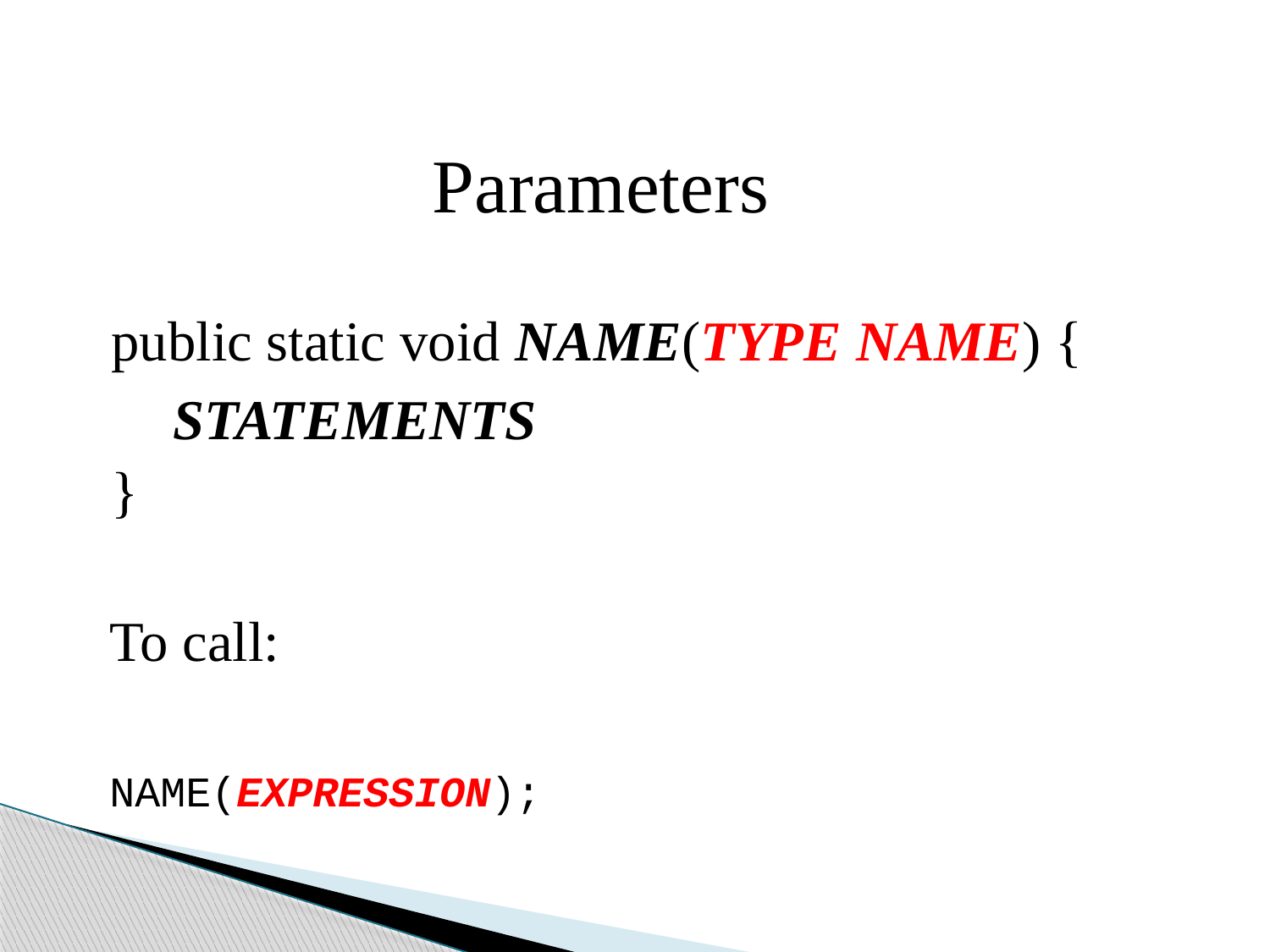

#
		Parameters

public static void NAME(TYPE NAME) {
	STATEMENTS

}

To call:

NAME(EXPRESSION);